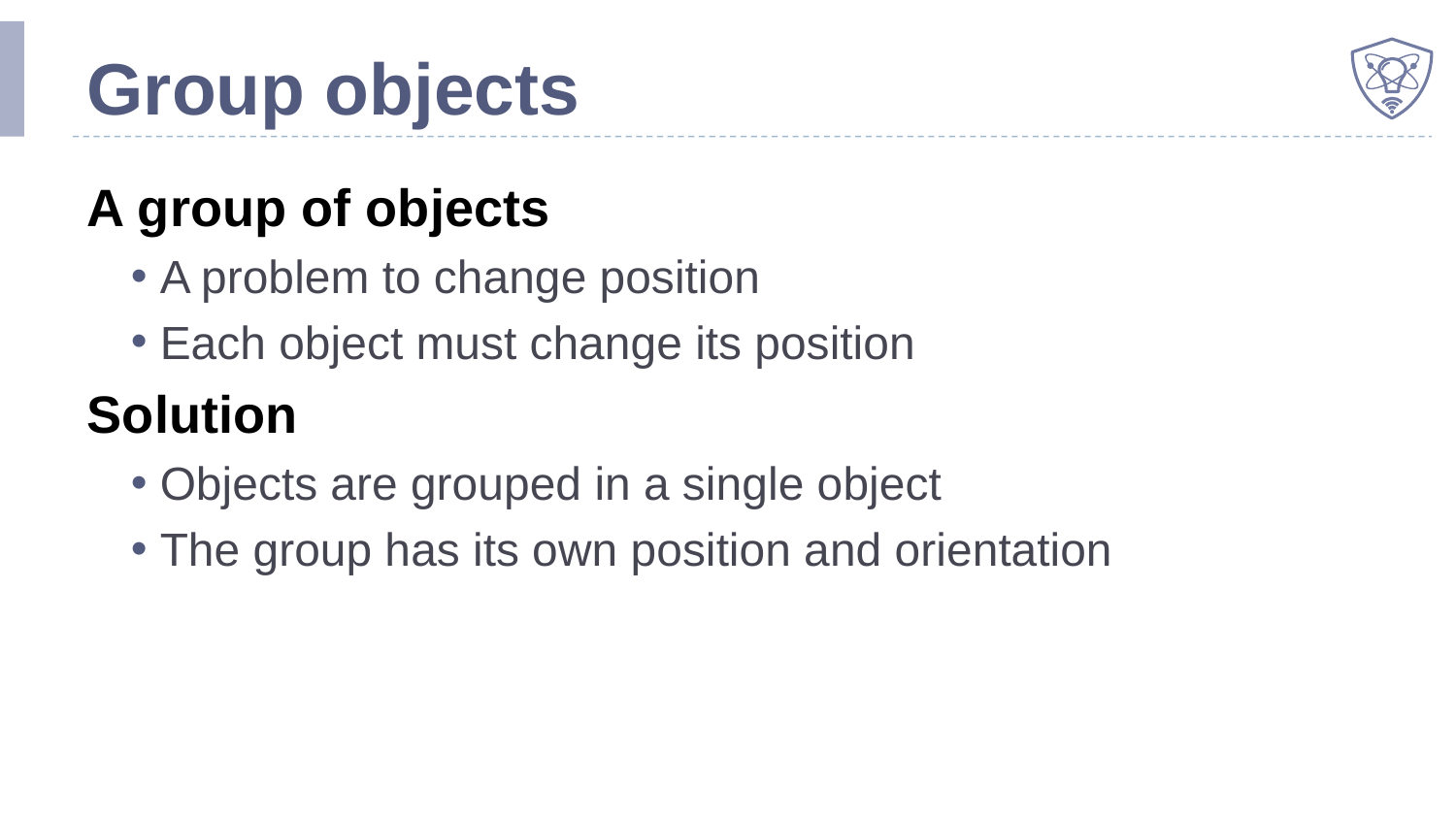

# Group objects
A group of objects
A problem to change position
Each object must change its position
Solution
Objects are grouped in a single object
The group has its own position and orientation